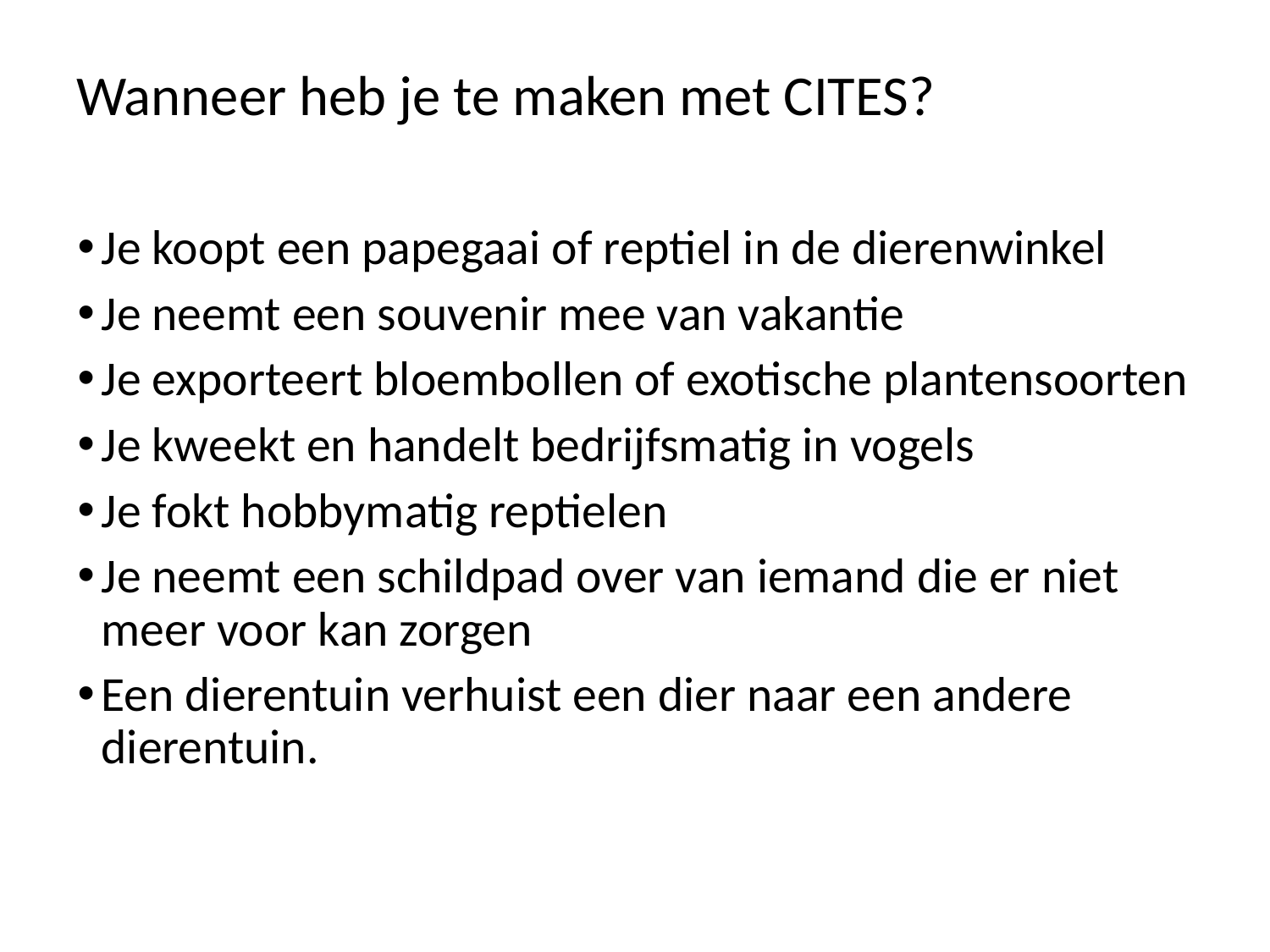

# Wanneer heb je te maken met CITES?
Je koopt een papegaai of reptiel in de dierenwinkel
Je neemt een souvenir mee van vakantie
Je exporteert bloembollen of exotische plantensoorten
Je kweekt en handelt bedrijfsmatig in vogels
Je fokt hobbymatig reptielen
Je neemt een schildpad over van iemand die er niet meer voor kan zorgen
Een dierentuin verhuist een dier naar een andere dierentuin.